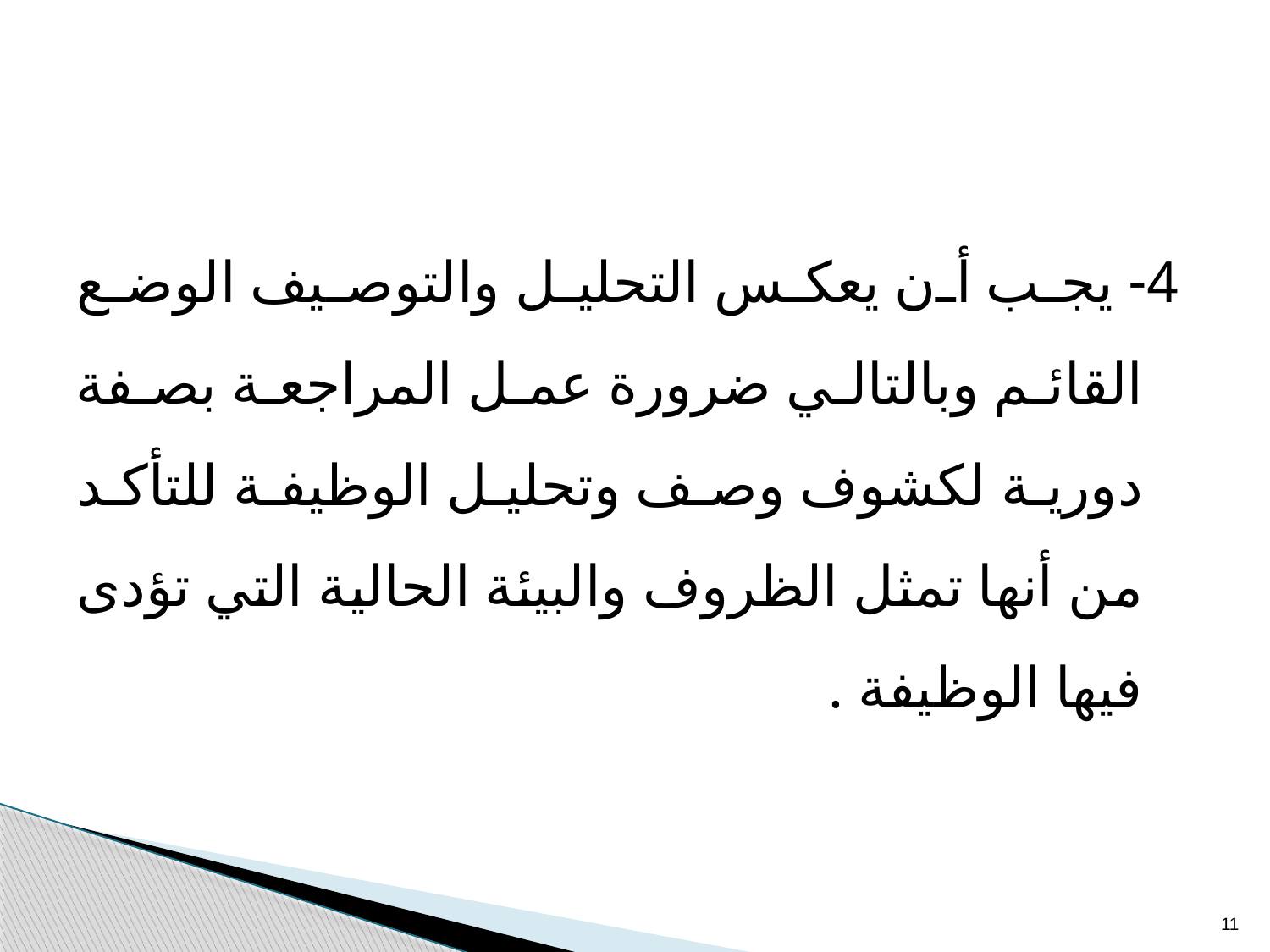

4- يجب أن يعكس التحليل والتوصيف الوضع القائم وبالتالي ضرورة عمل المراجعة بصفة دورية لكشوف وصف وتحليل الوظيفة للتأكد من أنها تمثل الظروف والبيئة الحالية التي تؤدى فيها الوظيفة .
11